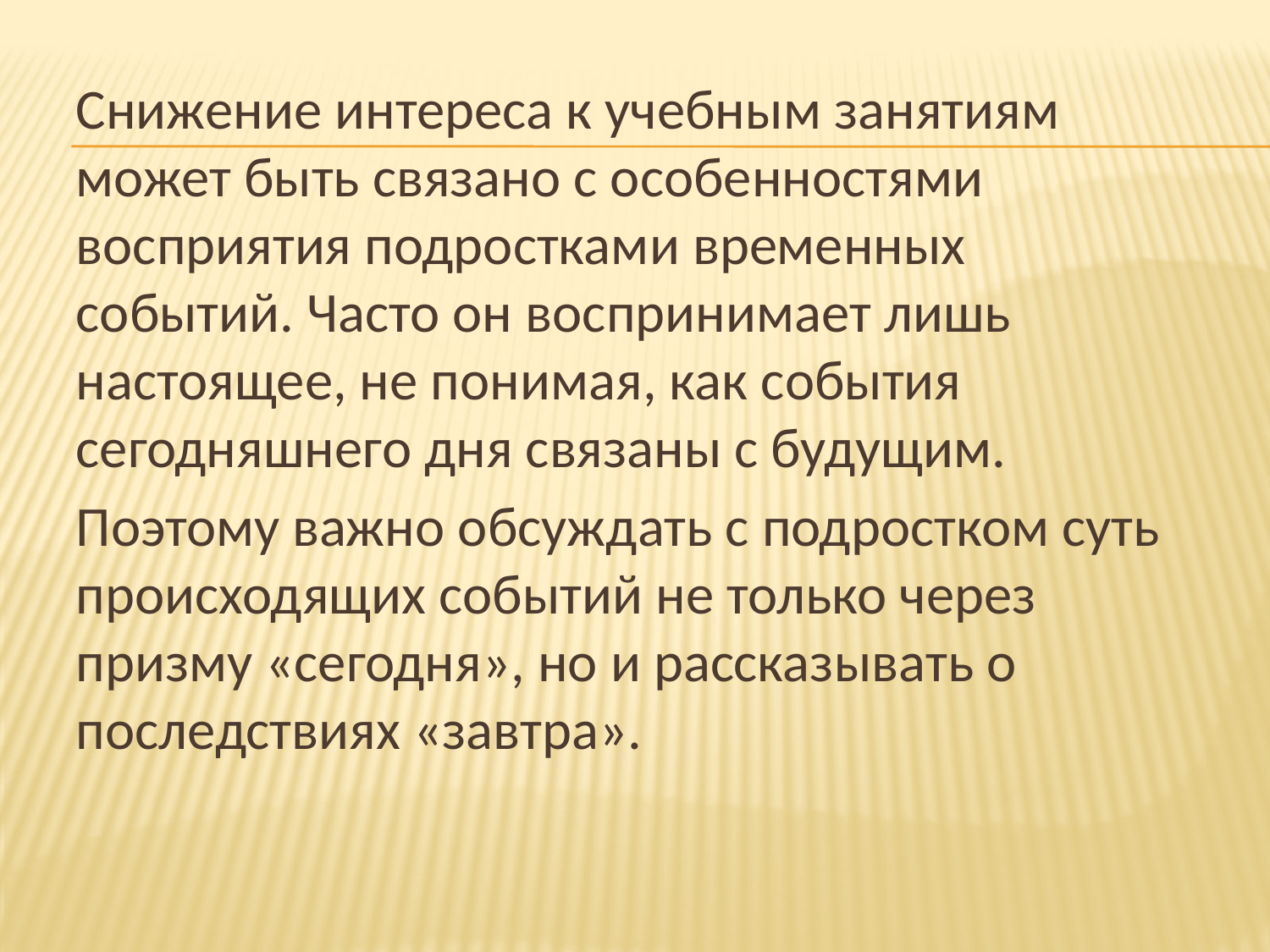

Снижение интереса к учебным занятиям может быть связано с особенностями восприятия подростками временных событий. Часто он воспринимает лишь настоящее, не понимая, как события сегодняшнего дня связаны с будущим.
Поэтому важно обсуждать с подростком суть происходящих событий не только через призму «сегодня», но и рассказывать о последствиях «завтра».